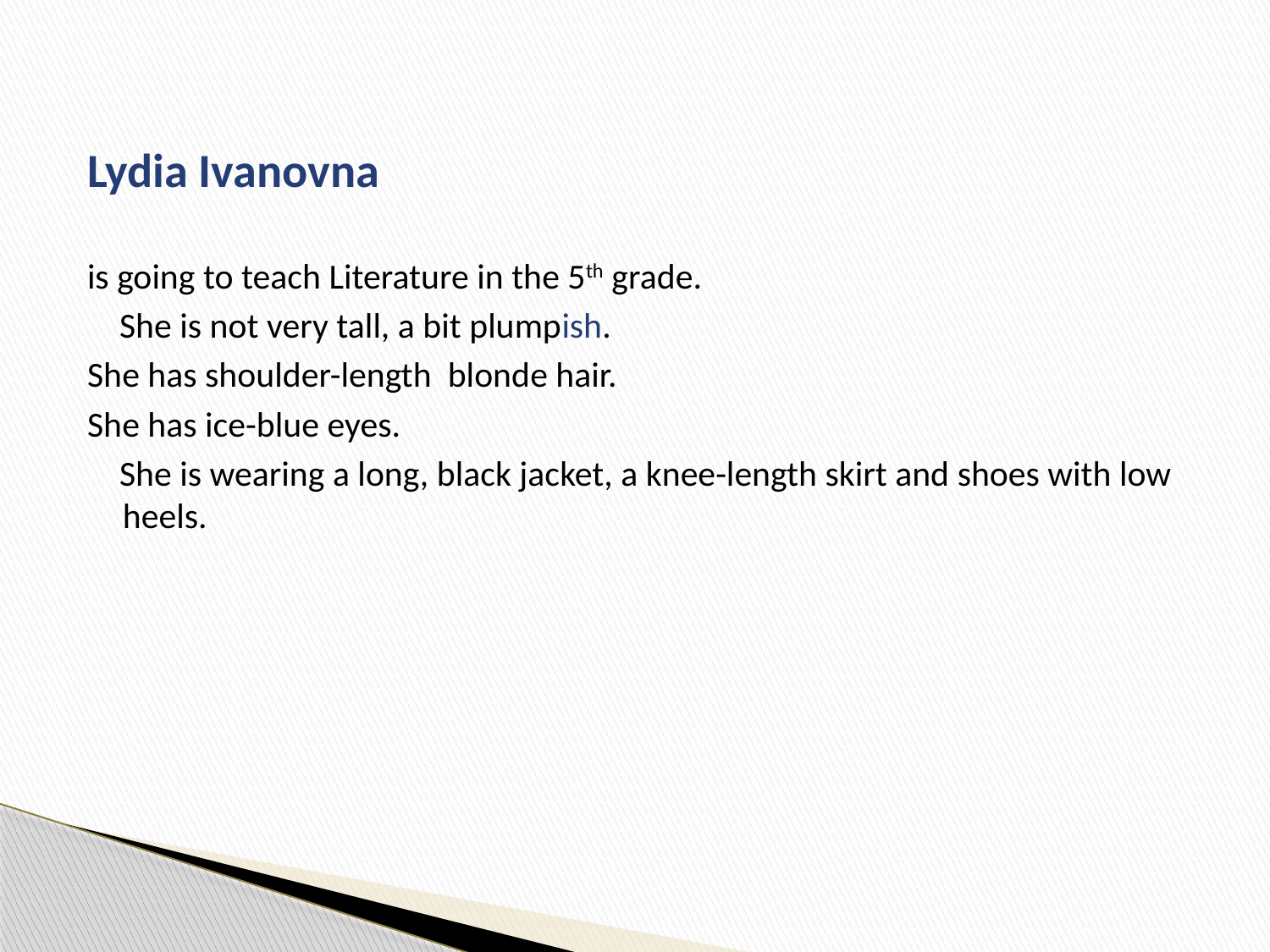

#

Lydia Ivanovna

is going to teach Literature in the 5th grade.
    She is not very tall, a bit plumpish.
She has shoulder-length  blonde hair.
She has ice-blue eyes.
    She is wearing a long, black jacket, a knee-length skirt and shoes with low heels.